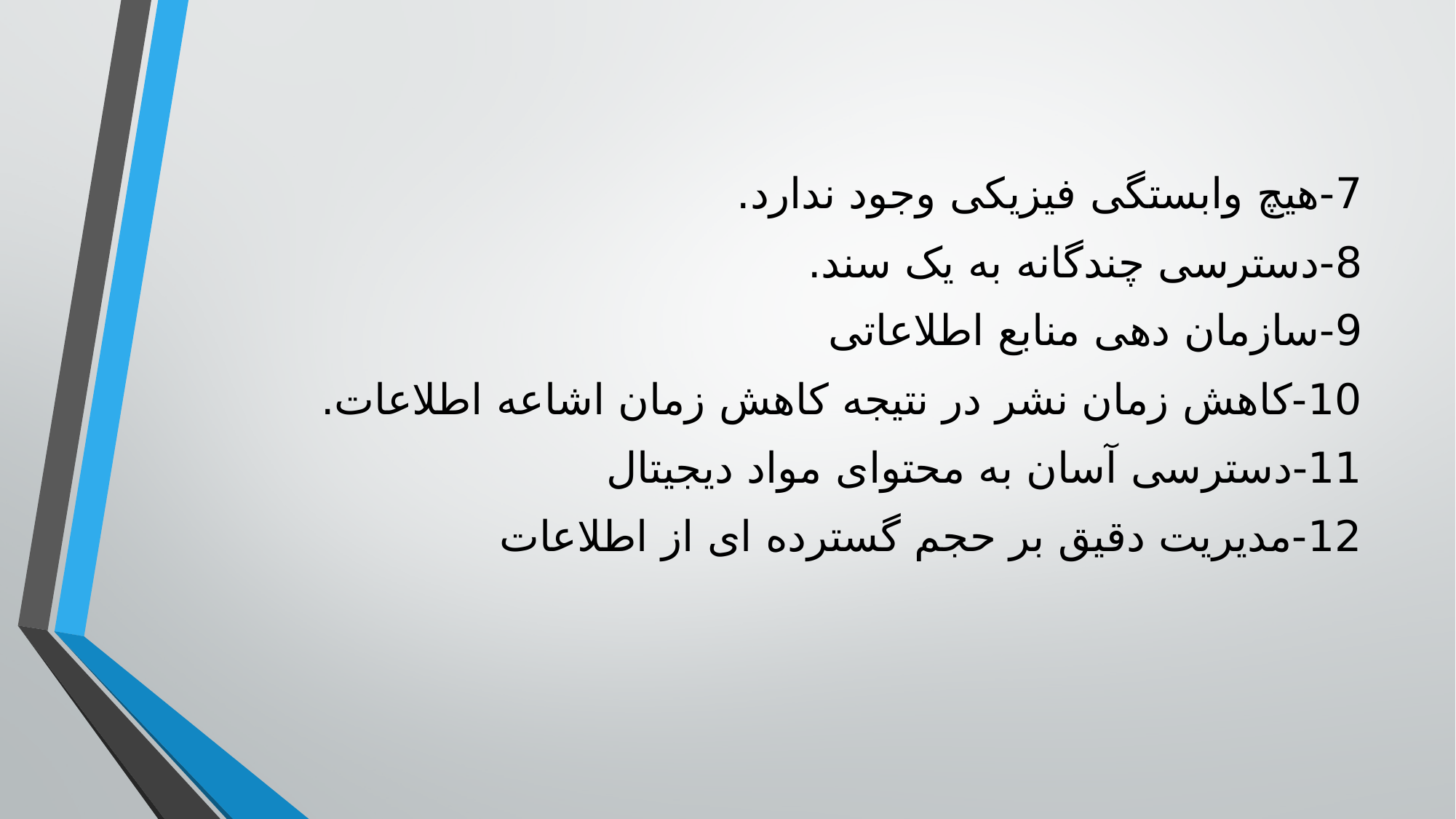

7-هیچ وابستگی فیزیکی وجود ندارد.
8-دسترسی چندگانه به یک سند.
9-سازمان دهی منابع اطلاعاتی
10-کاهش زمان نشر در نتیجه کاهش زمان اشاعه اطلاعات.
11-دسترسی آسان به محتوای مواد دیجیتال
12-مدیریت دقیق بر حجم گسترده ای از اطلاعات